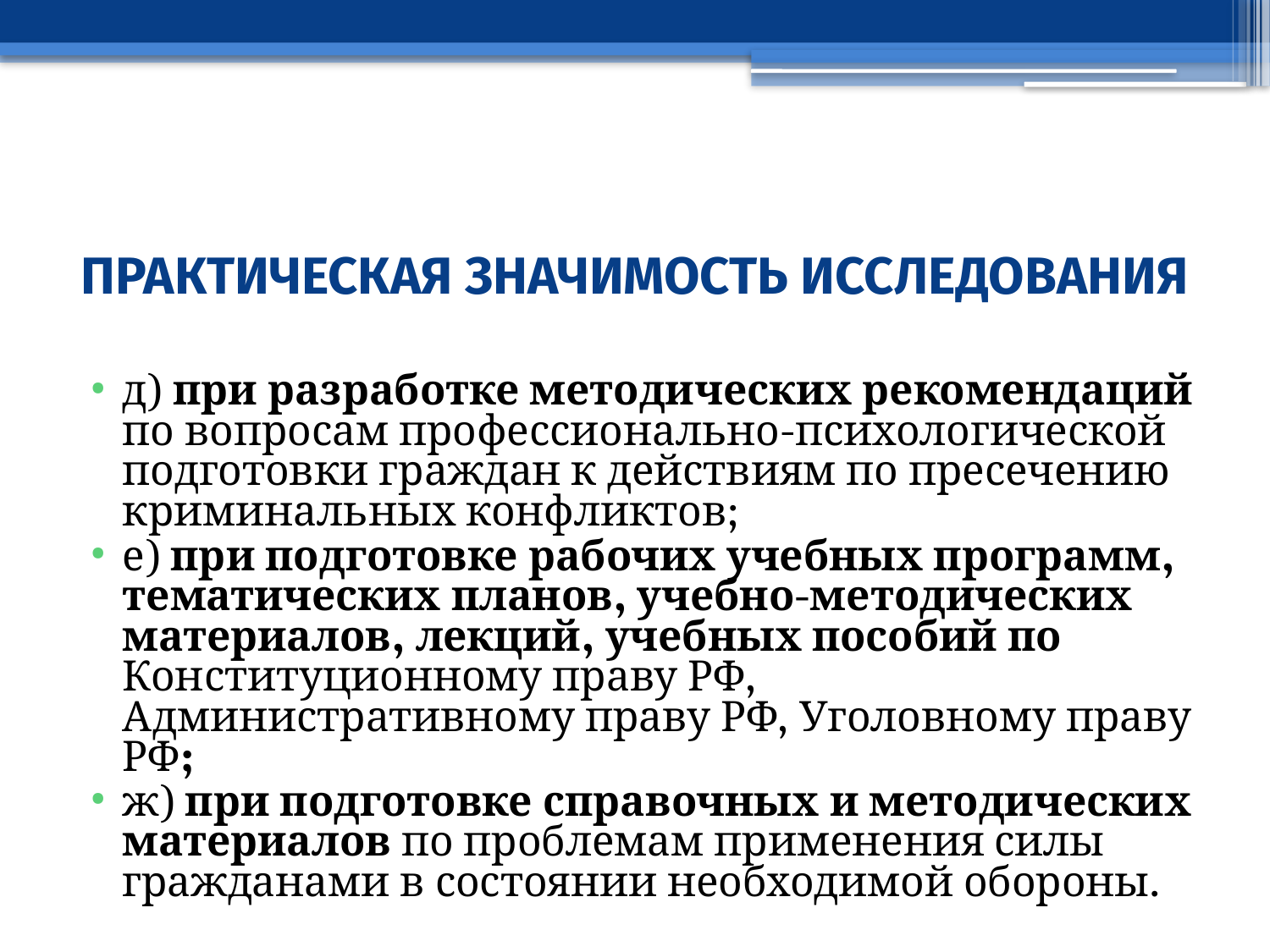

# ПРАКТИЧЕСКАЯ ЗНАЧИМОСТЬ ИССЛЕДОВАНИЯ

д) при разработке методических рекомендаций по вопросам профессионально-психологической подготовки граждан к действиям по пресечению криминальных конфликтов;
е) при подготовке рабочих учебных программ, тематических планов, учебно-методических материалов, лекций, учебных пособий по Конституционному праву РФ, Административному праву РФ, Уголовному праву РФ;
ж) при подготовке справочных и методических материалов по проблемам применения силы гражданами в состоянии необходимой обороны.